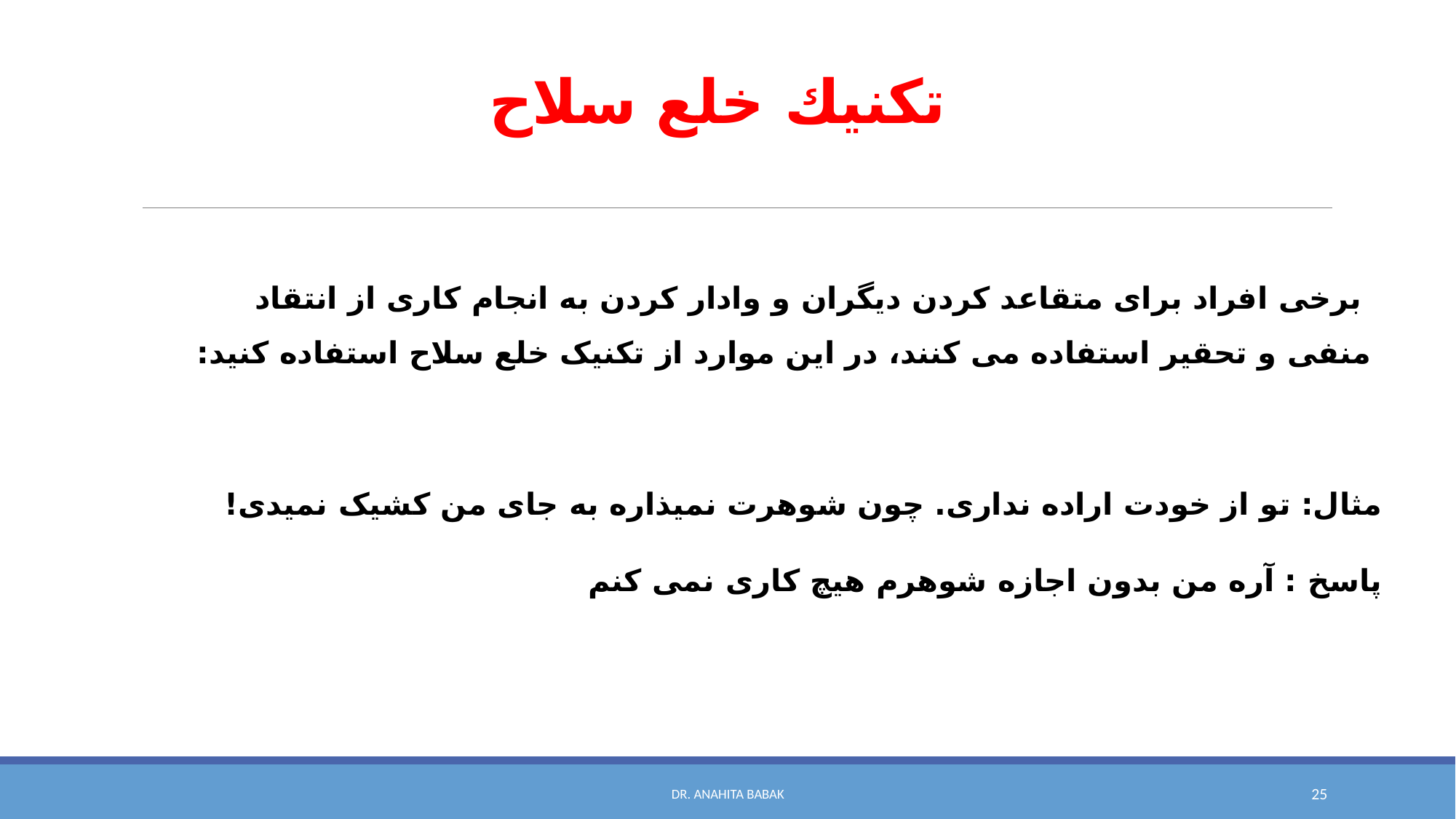

# تكنيك خلع سلاح
 برخی افراد برای متقاعد کردن دیگران و وادار کردن به انجام کاری از انتقاد منفی و تحقیر استفاده می کنند، در این موارد از تکنیک خلع سلاح استفاده کنید:

مثال: تو از خودت اراده نداری. چون شوهرت نمیذاره به جای من کشیک نمیدی!
پاسخ : آره من بدون اجازه شوهرم هیچ کاری نمی کنم
Dr. Anahita Babak
25